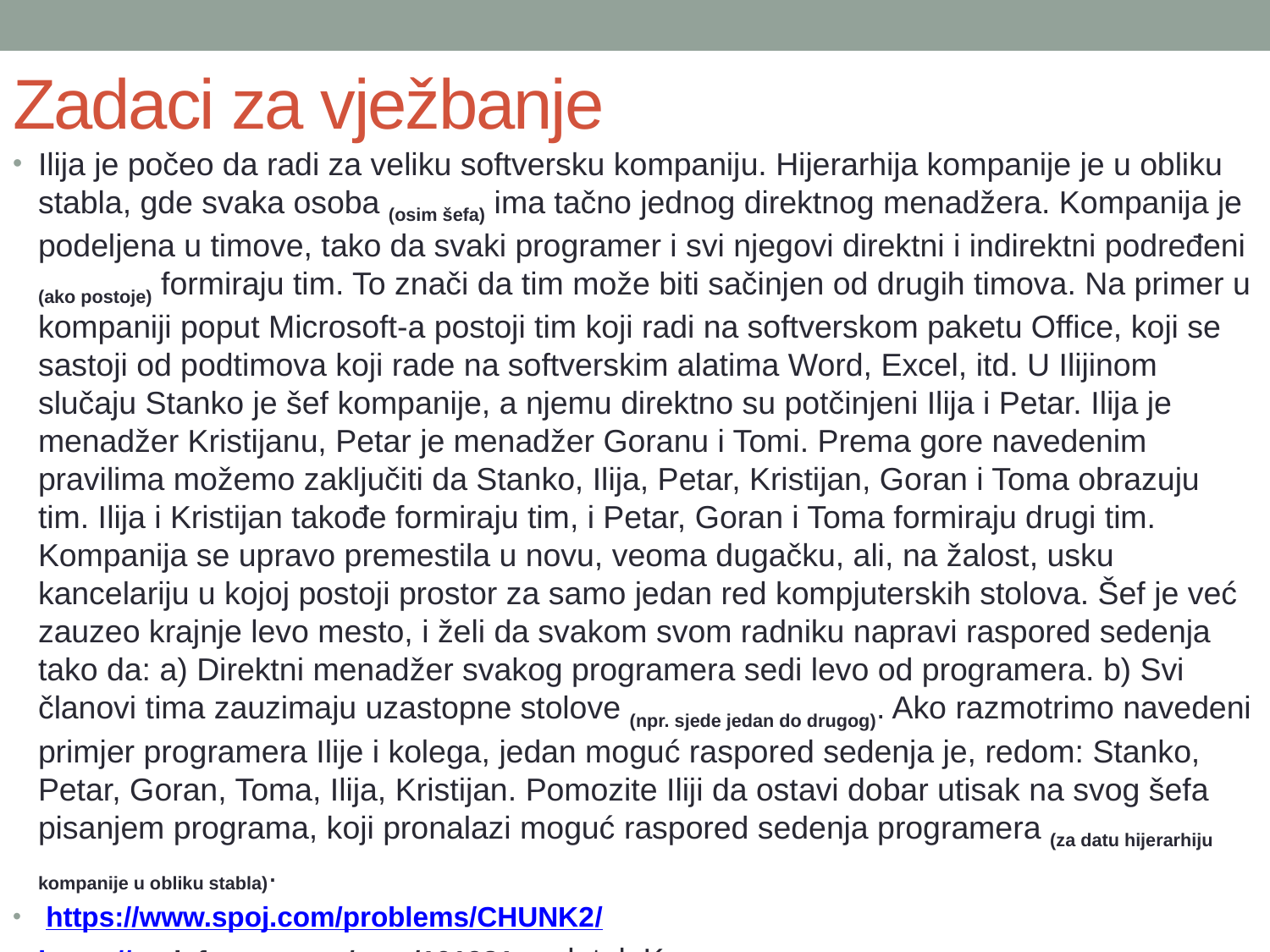

# Zadaci za vježbanje
Ilija je počeo da radi za veliku softversku kompaniju. Hijerarhija kompanije je u obliku stabla, gde svaka osoba (osim šefa) ima tačno jednog direktnog menadžera. Kompanija je podeljena u timove, tako da svaki programer i svi njegovi direktni i indirektni podređeni (ako postoje) formiraju tim. To znači da tim može biti sačinjen od drugih timova. Na primer u kompaniji poput Microsoft-a postoji tim koji radi na softverskom paketu Office, koji se sastoji od podtimova koji rade na softverskim alatima Word, Excel, itd. U Ilijinom slučaju Stanko je šef kompanije, a njemu direktno su potčinjeni Ilija i Petar. Ilija je menadžer Kristijanu, Petar je menadžer Goranu i Tomi. Prema gore navedenim pravilima možemo zaključiti da Stanko, Ilija, Petar, Kristijan, Goran i Toma obrazuju tim. Ilija i Kristijan takođe formiraju tim, i Petar, Goran i Toma formiraju drugi tim. Kompanija se upravo premestila u novu, veoma dugačku, ali, na žalost, usku kancelariju u kojoj postoji prostor za samo jedan red kompjuterskih stolova. Šef je već zauzeo krajnje levo mesto, i želi da svakom svom radniku napravi raspored sedenja tako da: a) Direktni menadžer svakog programera sedi levo od programera. b) Svi članovi tima zauzimaju uzastopne stolove (npr. sjede jedan do drugog). Ako razmotrimo navedeni primjer programera Ilije i kolega, jedan moguć raspored sedenja je, redom: Stanko, Petar, Goran, Toma, Ilija, Kristijan. Pomozite Iliji da ostavi dobar utisak na svog šefa pisanjem programa, koji pronalazi moguć raspored sedenja programera (za datu hijerarhiju kompanije u obliku stabla).
 https://www.spoj.com/problems/CHUNK2/
https://codeforces.com/gym/101981 zadatak K